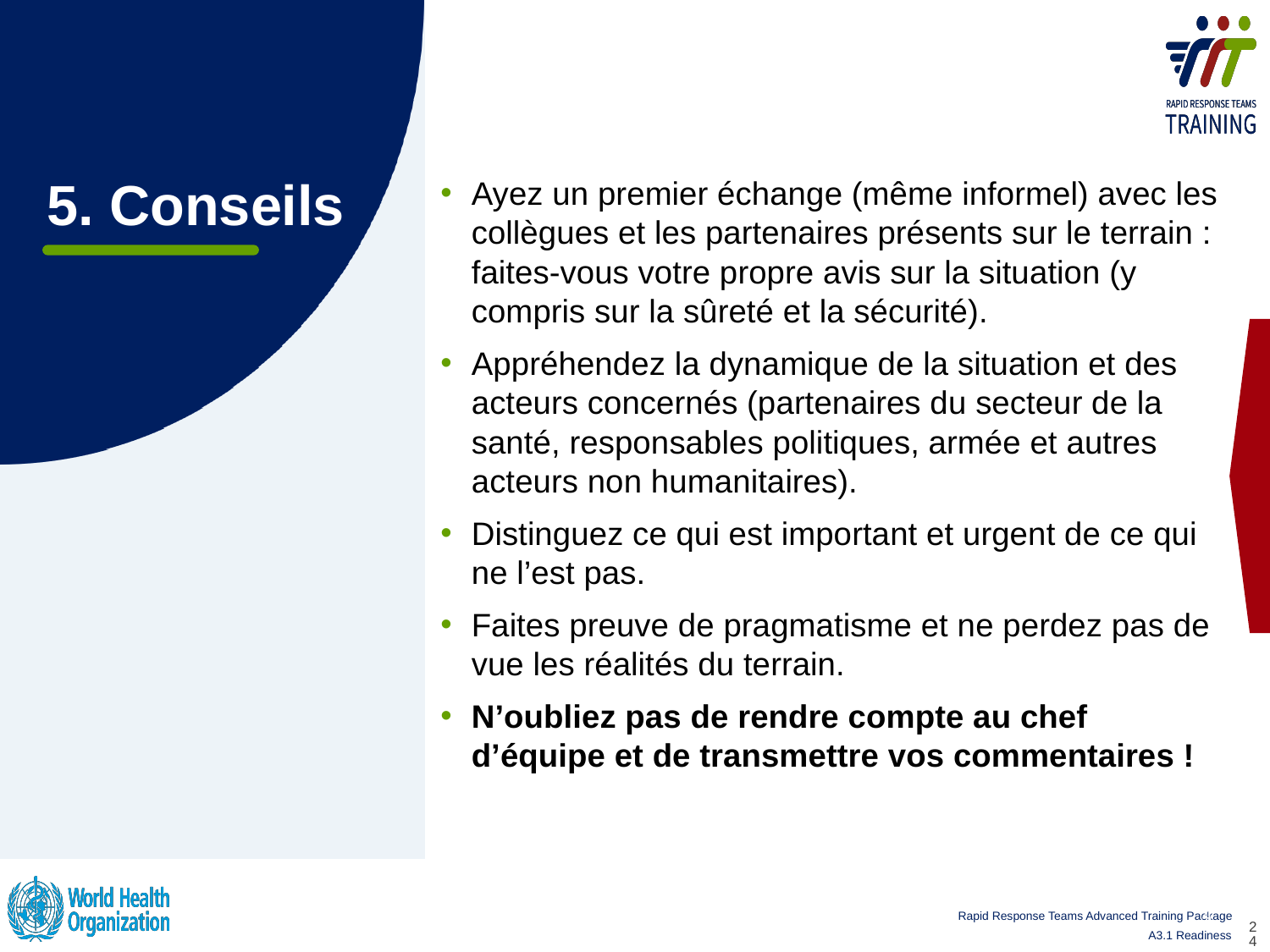

# 5. Conseils
Ayez un premier échange (même informel) avec les collègues et les partenaires présents sur le terrain : faites-vous votre propre avis sur la situation (y compris sur la sûreté et la sécurité).
Appréhendez la dynamique de la situation et des acteurs concernés (partenaires du secteur de la santé, responsables politiques, armée et autres acteurs non humanitaires).
Distinguez ce qui est important et urgent de ce qui ne l’est pas.
Faites preuve de pragmatisme et ne perdez pas de vue les réalités du terrain.
N’oubliez pas de rendre compte au chef d’équipe et de transmettre vos commentaires !

24